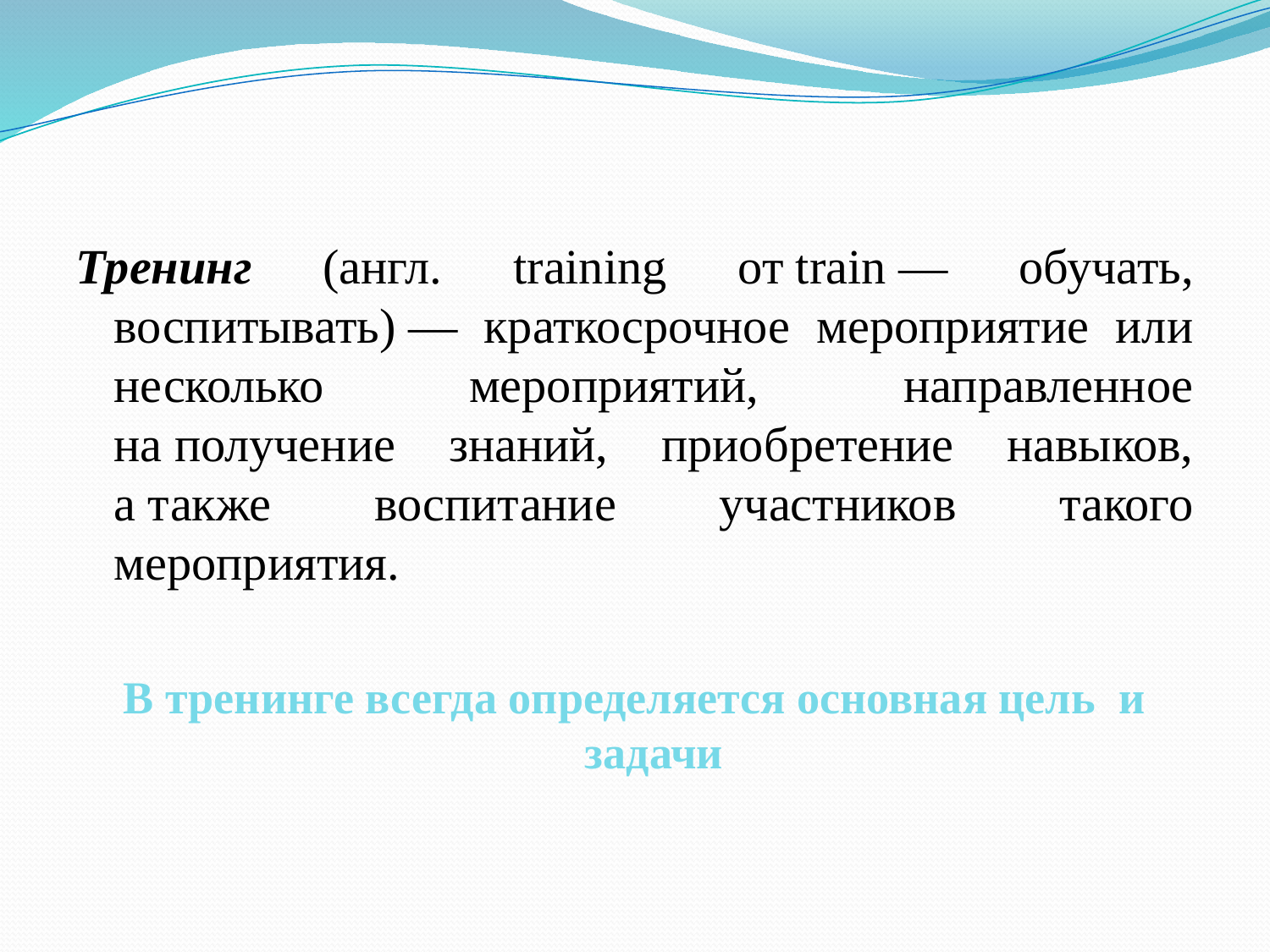

Тренинг (англ. training от train — обучать, воспитывать) — краткосрочное мероприятие или несколько мероприятий, направленное на получение знаний, приобретение навыков, а также воспитание участников такого мероприятия.

В тренинге всегда определяется основная цель  и задачи